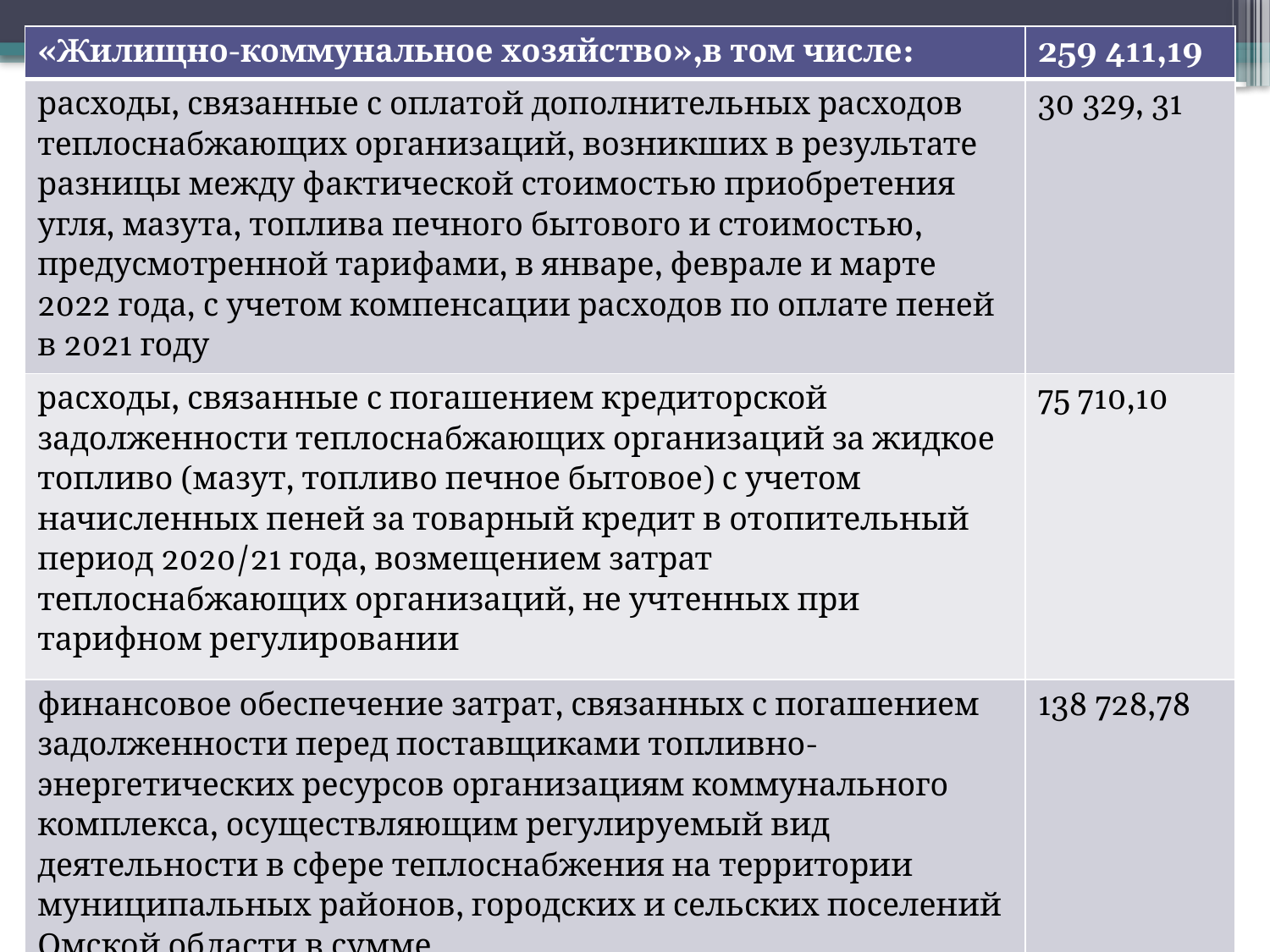

| «Жилищно-коммунальное хозяйство»,в том числе: | 259 411,19 |
| --- | --- |
| расходы, связанные с оплатой дополнительных расходов теплоснабжающих организаций, возникших в результате разницы между фактической стоимостью приобретения угля, мазута, топлива печного бытового и стоимостью, предусмотренной тарифами, в январе, феврале и марте 2022 года, с учетом компенсации расходов по оплате пеней в 2021 году | 30 329, 31 |
| расходы, связанные с погашением кредиторской задолженности теплоснабжающих организаций за жидкое топливо (мазут, топливо печное бытовое) с учетом начисленных пеней за товарный кредит в отопительный период 2020/21 года, возмещением затрат теплоснабжающих организаций, не учтенных при тарифном регулировании | 75 710,10 |
| финансовое обеспечение затрат, связанных с погашением задолженности перед поставщиками топливно-энергетических ресурсов организациям коммунального комплекса, осуществляющим регулируемый вид деятельности в сфере теплоснабжения на территории муниципальных районов, городских и сельских поселений Омской области в сумме | 138 728,78 |